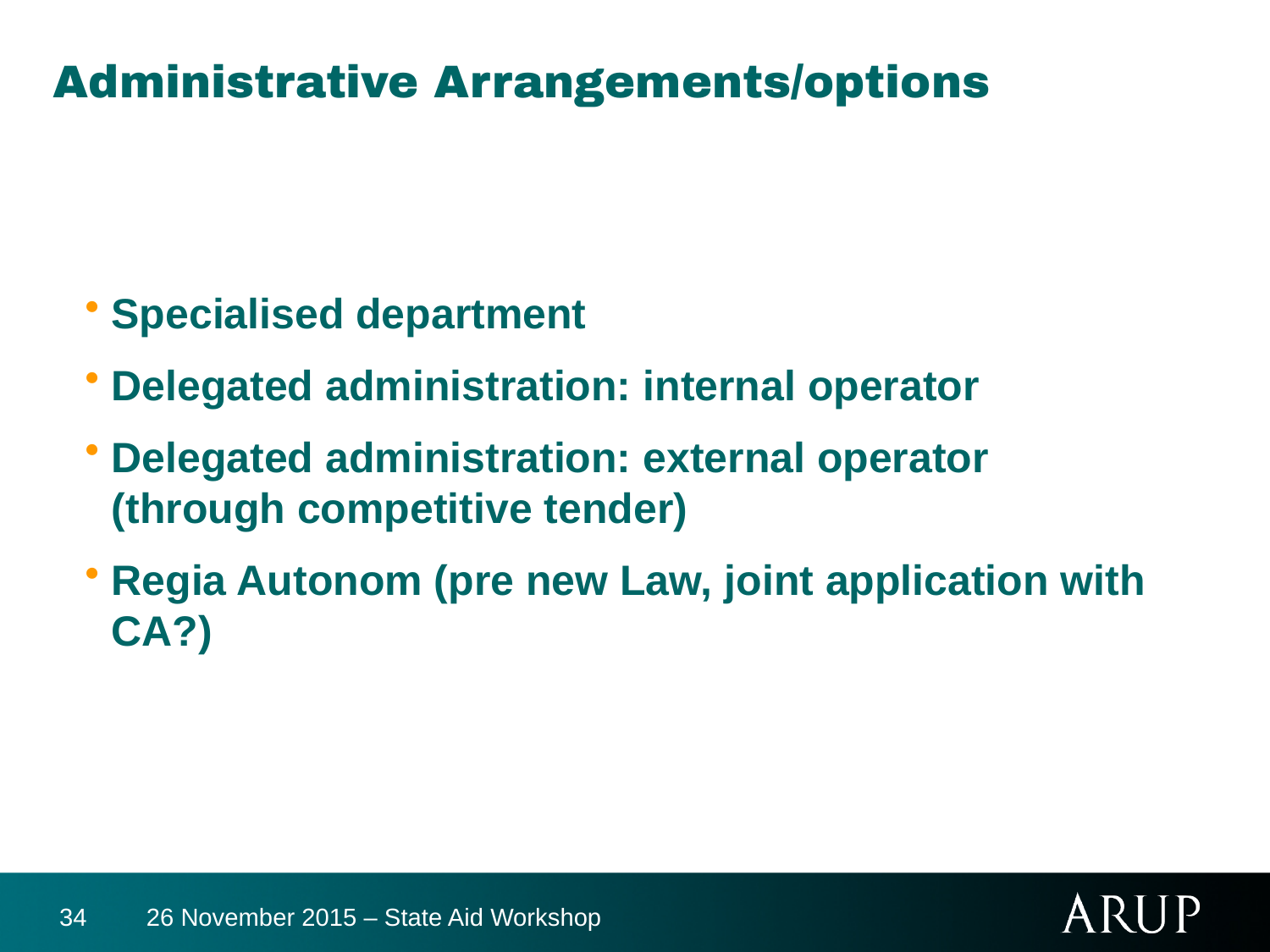

# Administrative Arrangements/options
Specialised department
Delegated administration: internal operator
Delegated administration: external operator (through competitive tender)
Regia Autonom (pre new Law, joint application with CA?)

34
26 November 2015 – State Aid Workshop